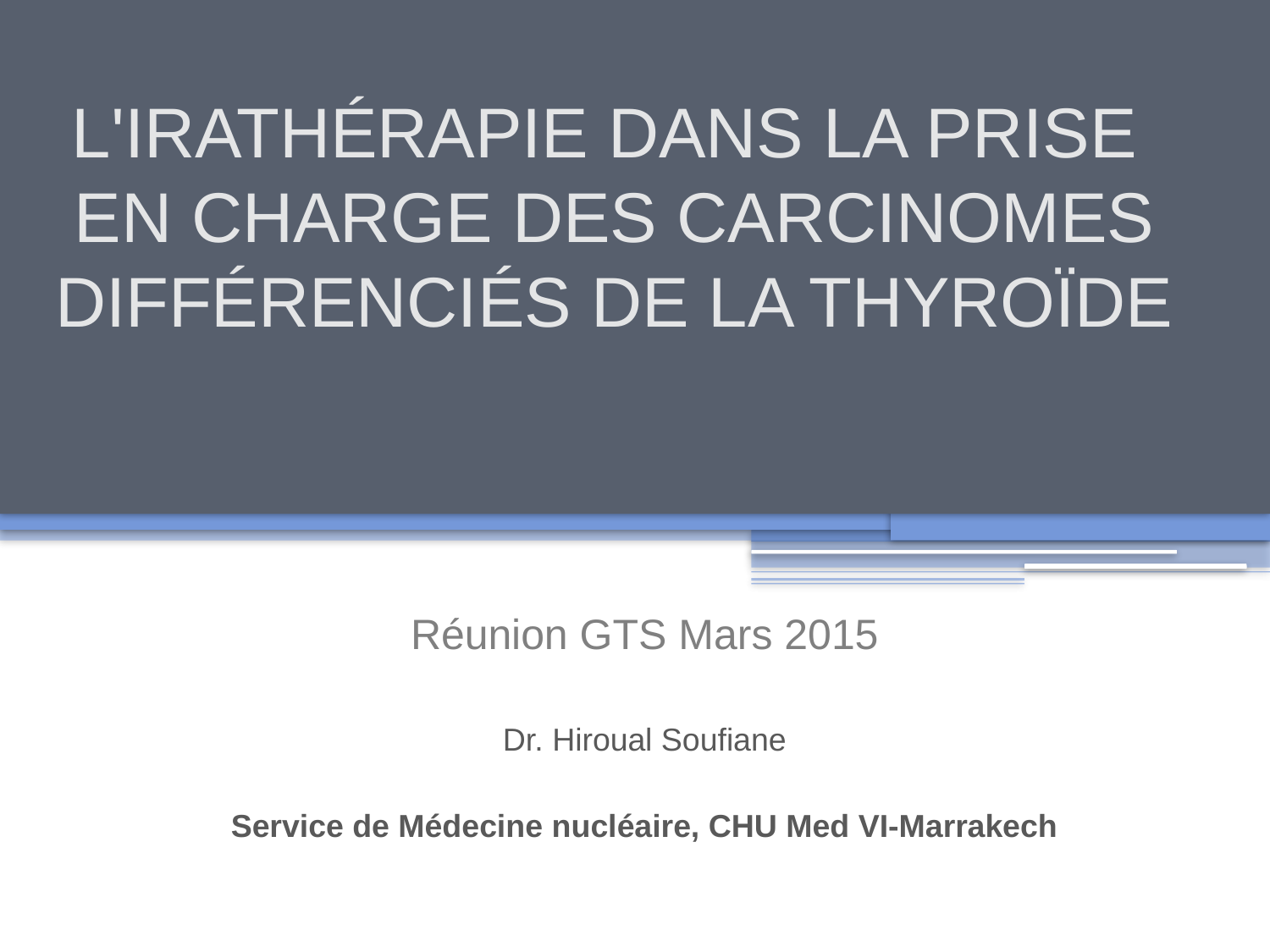

# L'IRATHÉRAPIE DANS LA PRISE EN CHARGE DES CARCINOMES DIFFÉRENCIÉS DE LA THYROÏDE
Réunion GTS Mars 2015

Dr. Hiroual Soufiane

Service de Médecine nucléaire, CHU Med VI-Marrakech